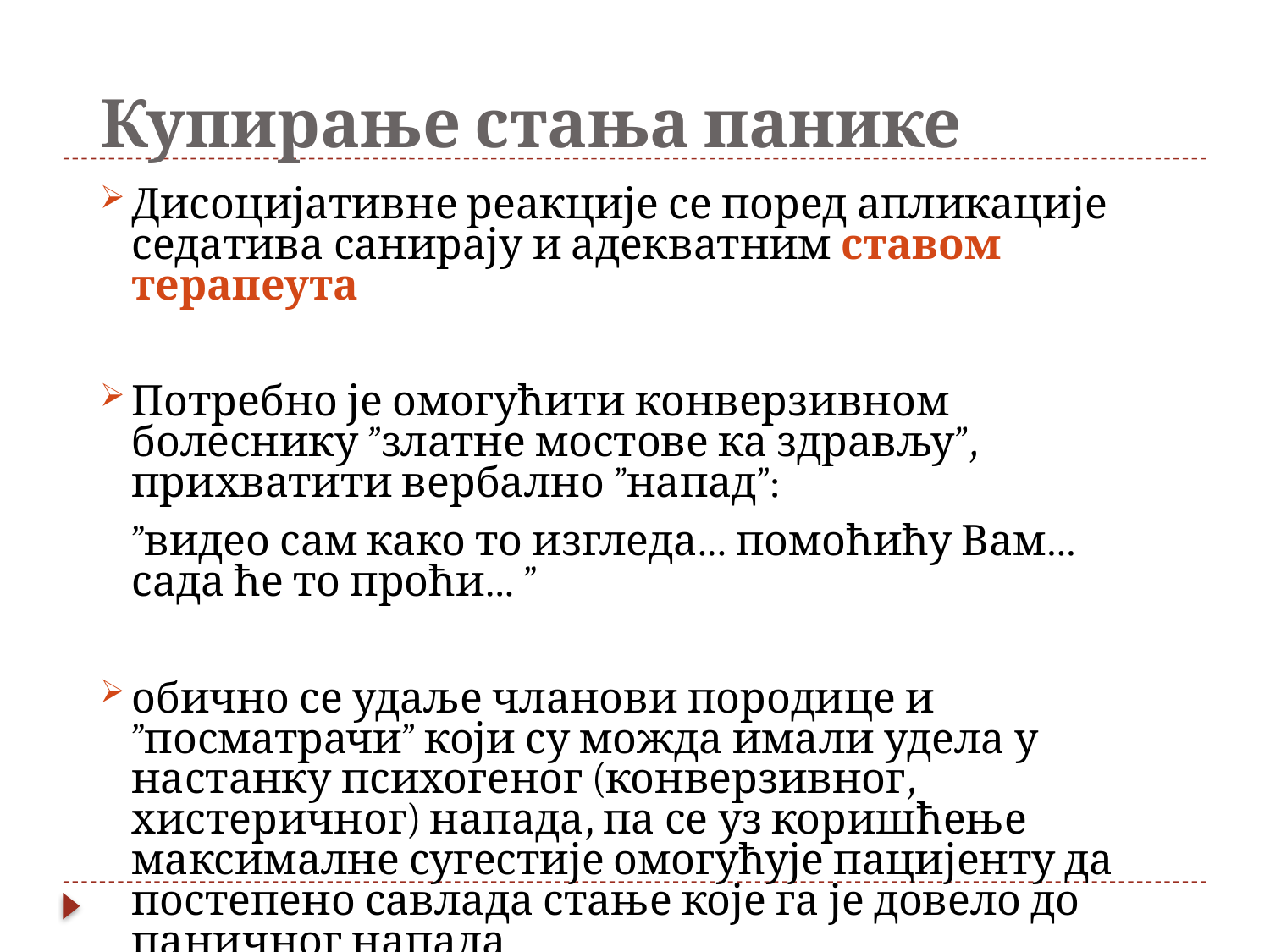

# Купирање стања панике
Дисоцијативне реакције се поред апликације седатива санирају и адекватним ставом терапеута

Потребно је омогућити конверзивном болеснику ”златне мостове ка здрављу”, прихватити вербално ”напад”:
	”видео сам како то изгледа... помоћићу Вам... сада ће то проћи... ”

обично се удаље чланови породице и ”посматрачи” који су можда имали удела у настанку психогеног (конверзивног, хистеричног) напада, па се уз коришћење максималне сугестије омогућује пацијенту да постепено савлада стање које га је довело до паничног напада